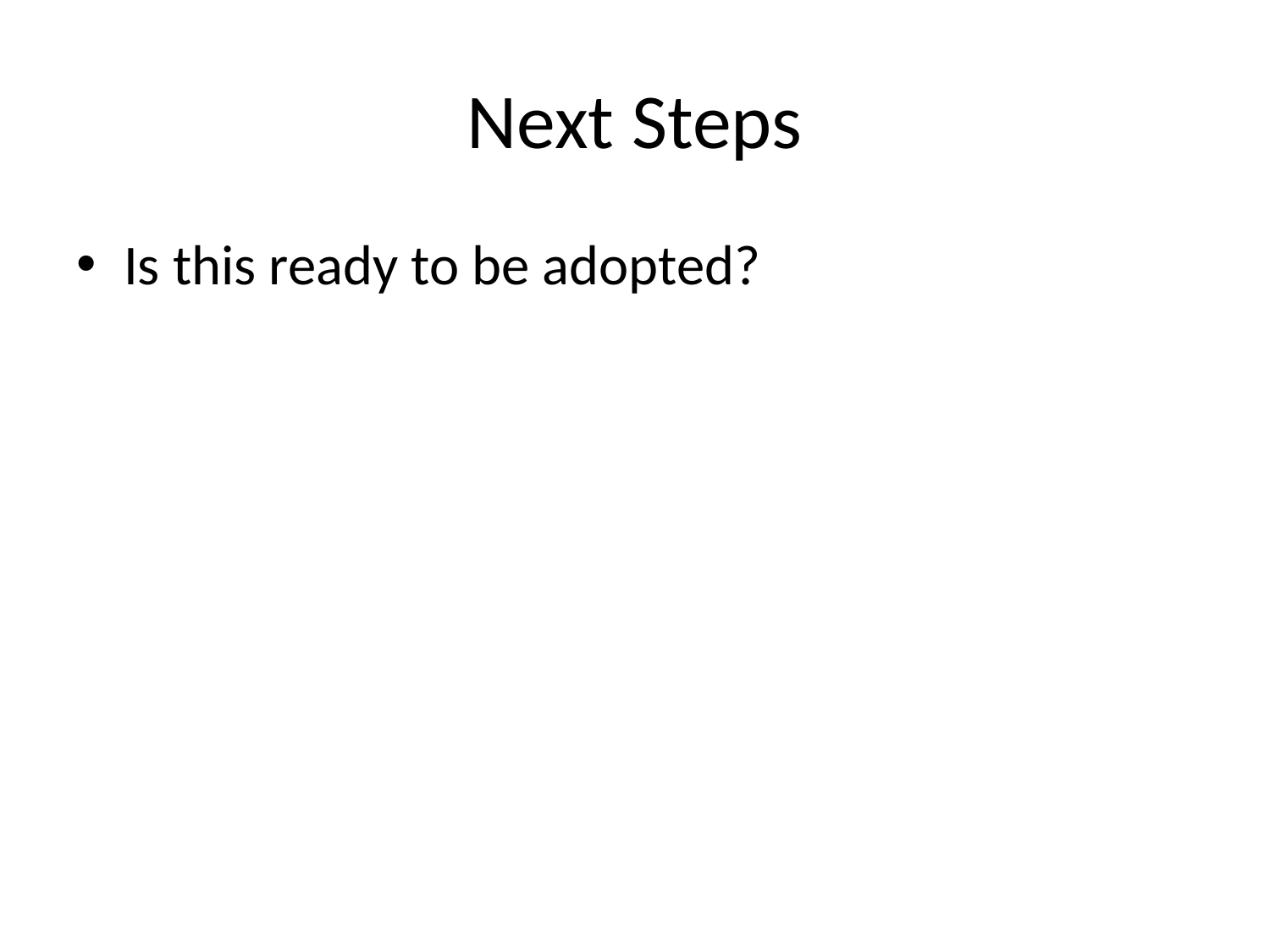

# Next Steps
Is this ready to be adopted?